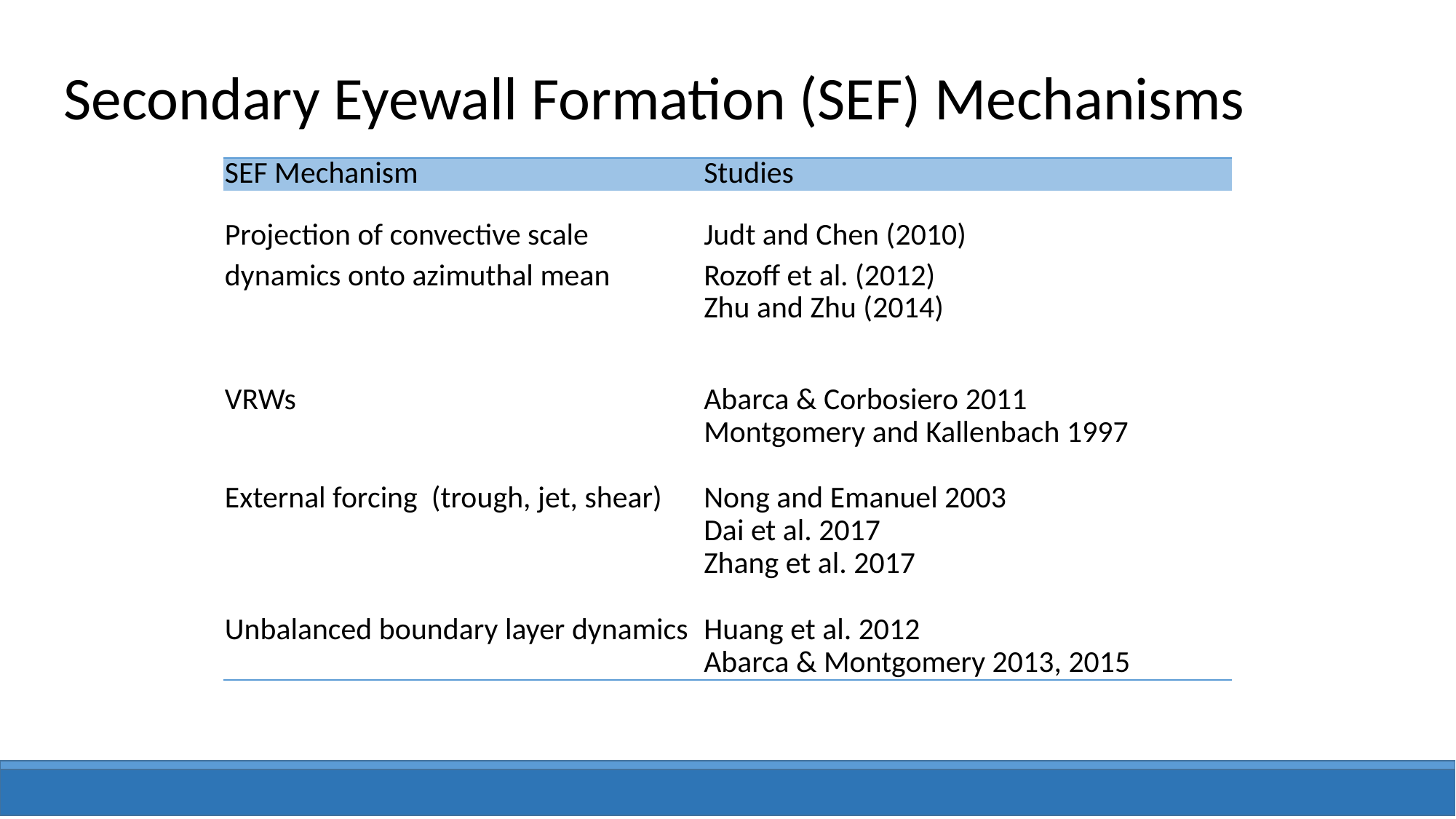

# Secondary Eyewall Formation (SEF) Mechanisms
| SEF Mechanism | Studies |
| --- | --- |
| Projection of convective scale | Judt and Chen (2010) |
| dynamics onto azimuthal mean | Rozoff et al. (2012) |
|  | Zhu and Zhu (2014) |
|  |  |
| VRWs | Abarca & Corbosiero 2011 |
|  | Montgomery and Kallenbach 1997 |
|  |  |
| External forcing (trough, jet, shear) | Nong and Emanuel 2003 |
|  | Dai et al. 2017 |
|  | Zhang et al. 2017 |
|  |  |
| Unbalanced boundary layer dynamics | Huang et al. 2012 |
|  | Abarca & Montgomery 2013, 2015 |